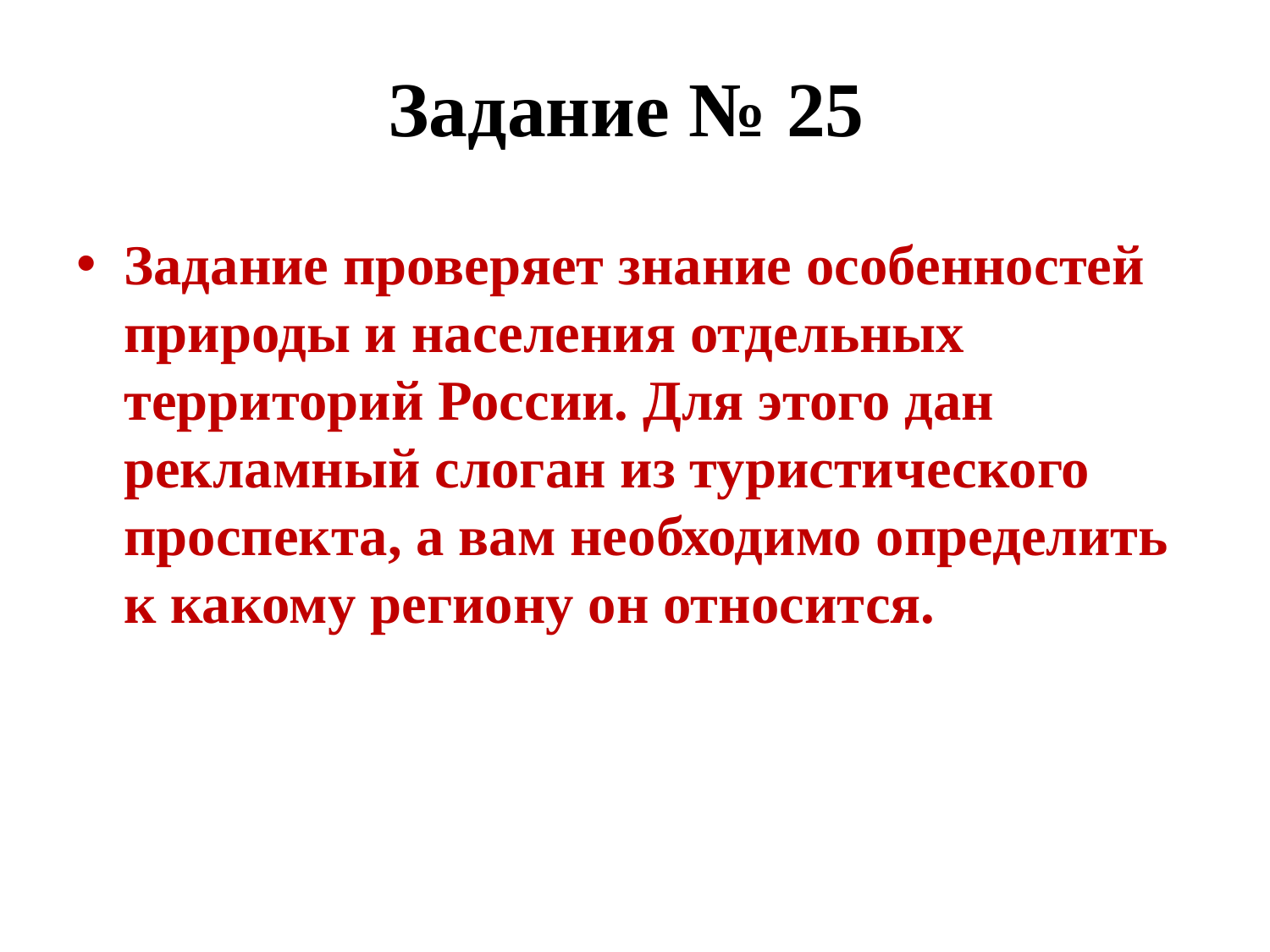

# Задание № 25
Задание проверяет знание особенностей природы и населения отдельных территорий России. Для этого дан рекламный слоган из туристического проспекта, а вам необходимо определить к какому региону он относится.